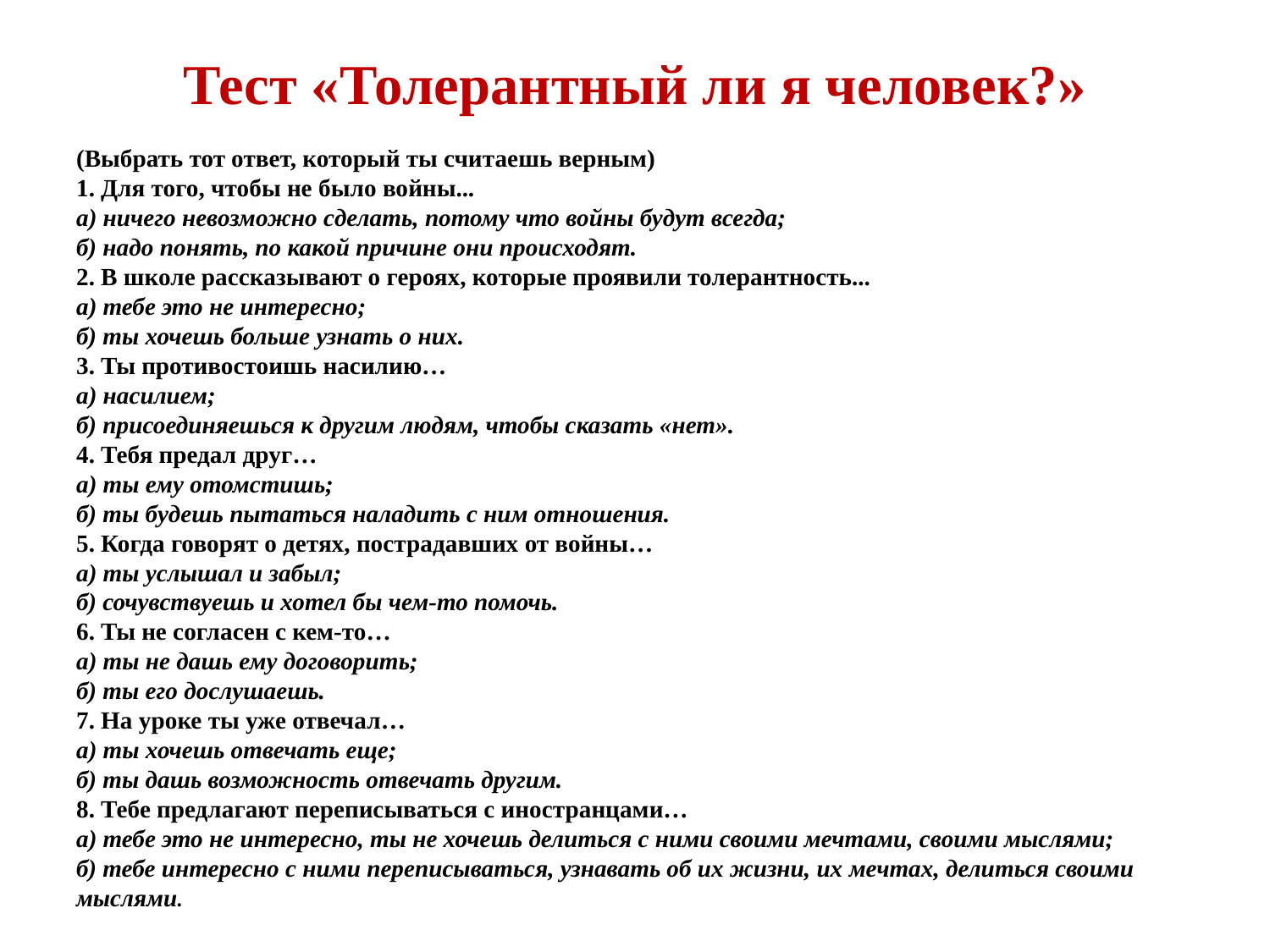

# Тест «Толерантный ли я человек?»
(Выбрать тот ответ, который ты считаешь верным)
1. Для того, чтобы не было войны...
а) ничего невозможно сделать, потому что войны будут всегда;
б) надо понять, по какой причине они происходят.
2. В школе рассказывают о героях, которые проявили толерантность...
а) тебе это не интересно;
б) ты хочешь больше узнать о них.
3. Ты противостоишь насилию…
а) насилием;
б) присоединяешься к другим людям, чтобы сказать «нет».
4. Тебя предал друг…
а) ты ему отомстишь;
б) ты будешь пытаться наладить с ним отношения.
5. Когда говорят о детях, пострадавших от войны…
а) ты услышал и забыл;
б) сочувствуешь и хотел бы чем-то помочь.
6. Ты не согласен с кем-то…
а) ты не дашь ему договорить;
б) ты его дослушаешь.
7. На уроке ты уже отвечал…
а) ты хочешь отвечать еще;
б) ты дашь возможность отвечать другим.
8. Тебе предлагают переписываться с иностранцами…
а) тебе это не интересно, ты не хочешь делиться с ними своими мечтами, своими мыслями;
б) тебе интересно с ними переписываться, узнавать об их жизни, их мечтах, делиться своими мыслями.